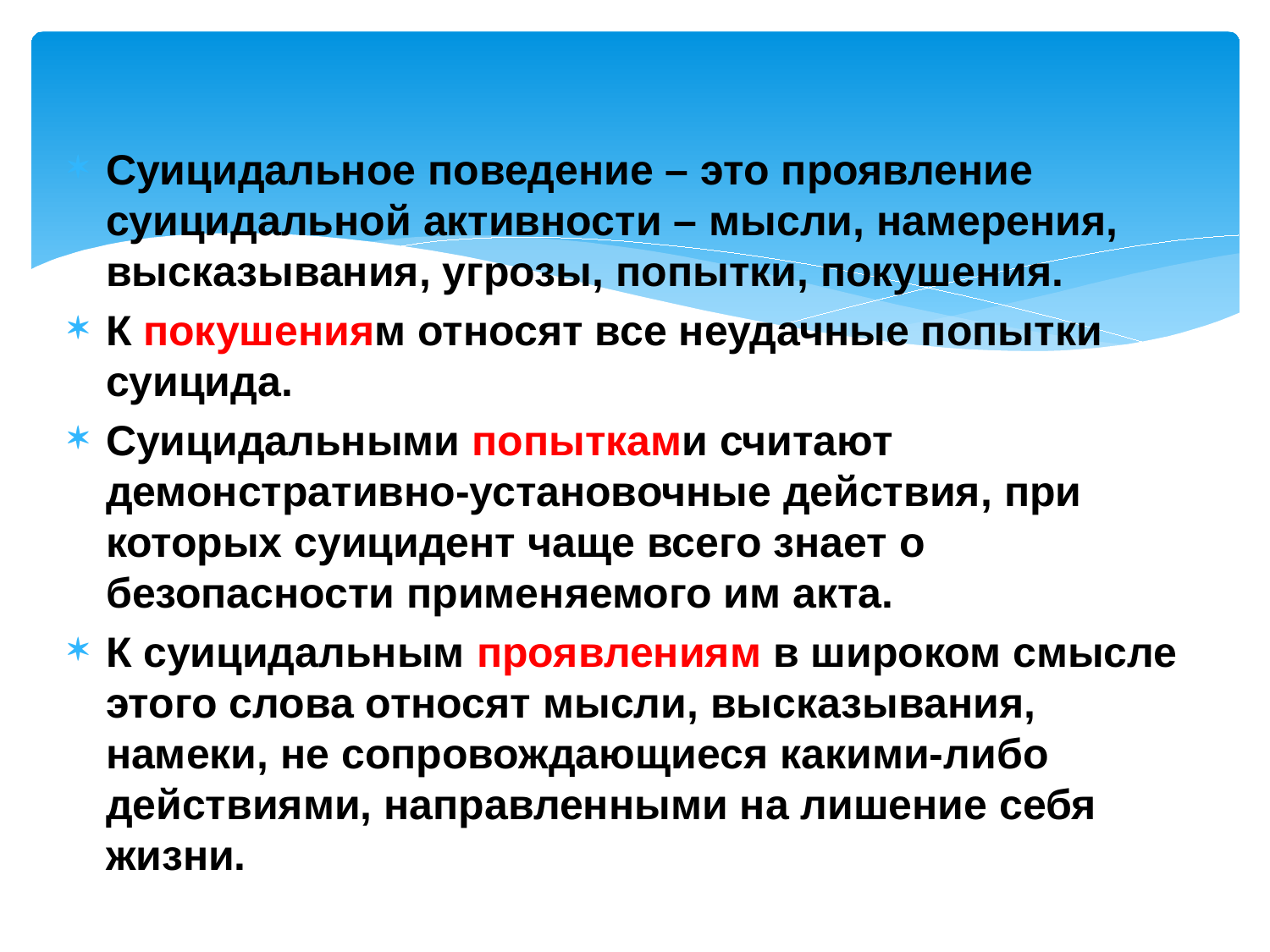

Суицидальное поведение – это проявление суицидальной активности – мысли, намерения, высказывания, угрозы, попытки, покушения.
К покушениям относят все неудачные попытки суицида.
Суицидальными попытками считают демонстративно-установочные действия, при которых суицидент чаще всего знает о безопасности применяемого им акта.
К суицидальным проявлениям в широком смысле этого слова относят мысли, высказывания, намеки, не сопровождающиеся какими-либо действиями, направленными на лишение себя жизни.